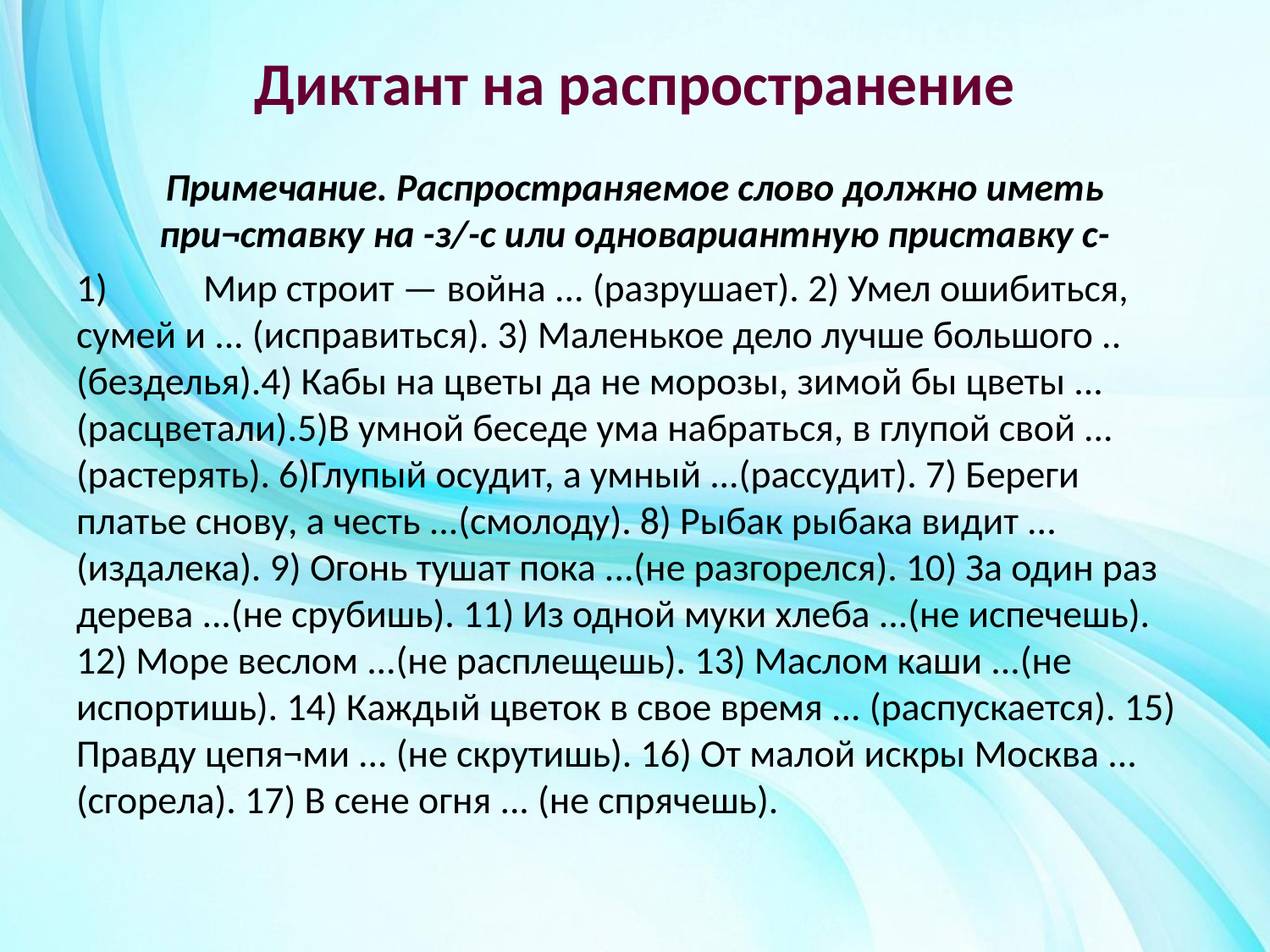

# Диктант на распространение
Примечание. Распространяемое слово должно иметь при¬ставку на -з/-с или одновариантную приставку с-
1)	Мир строит — война ... (разрушает). 2) Умел ошибиться, сумей и ... (исправиться). 3) Маленькое дело лучше большого .. (безделья).4) Кабы на цветы да не морозы, зимой бы цветы ...(расцветали).5)В умной беседе ума набраться, в глупой свой ...(растерять). 6)Глупый осудит, а умный ...(рассудит). 7) Береги платье снову, а честь ...(смолоду). 8) Рыбак рыбака видит ...(издалека). 9) Огонь тушат пока ...(не разгорелся). 10) За один раз дерева ...(не срубишь). 11) Из одной муки хлеба ...(не испечешь). 12) Море веслом ...(не расплещешь). 13) Маслом каши ...(не испортишь). 14) Каждый цветок в свое время ... (распускается). 15) Правду цепя¬ми ... (не скрутишь). 16) От малой искры Москва ... (сгорела). 17) В сене огня ... (не спрячешь).